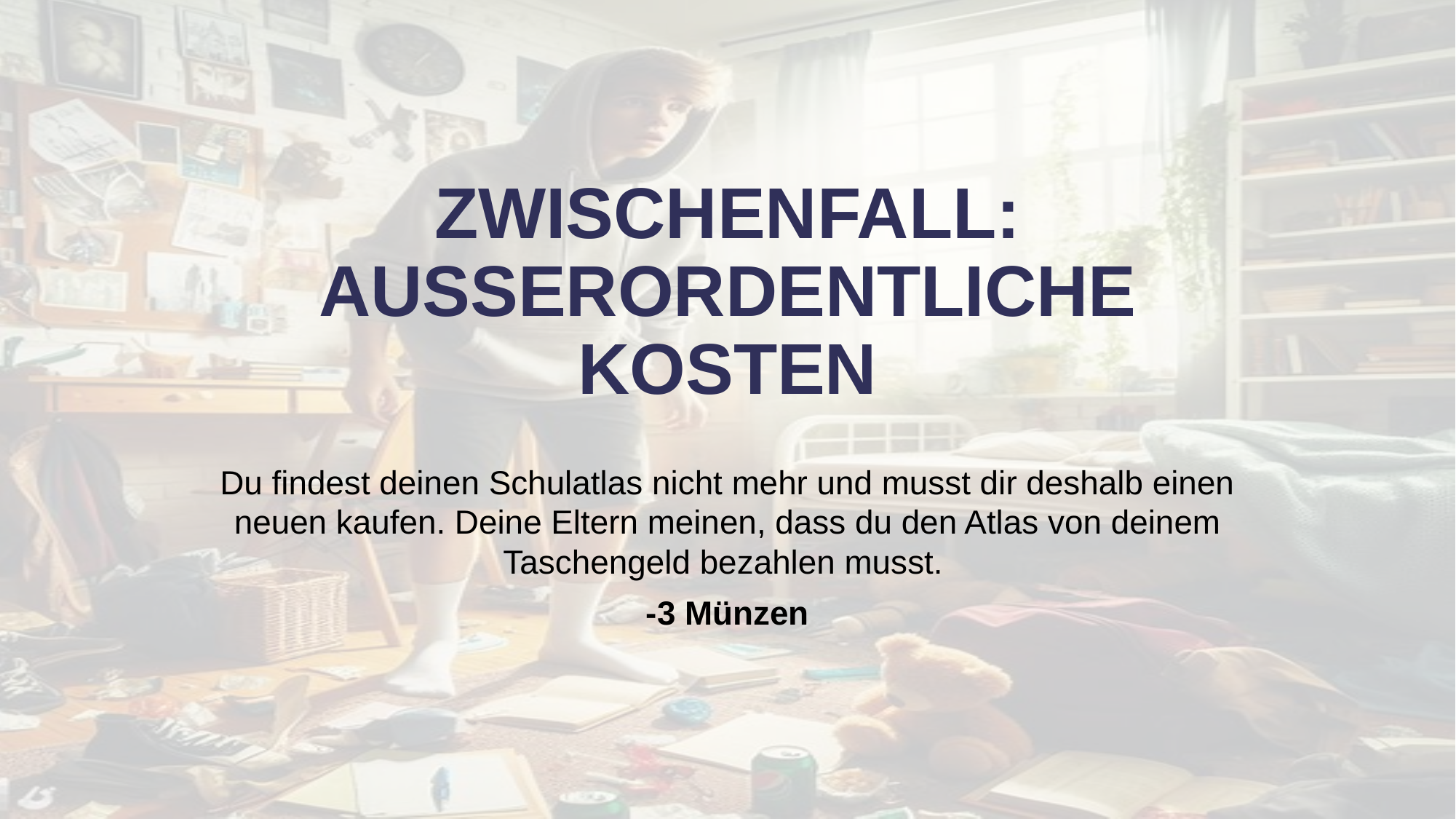

# Zwischenfall: Ausserordentliche Kosten
Du findest deinen Schulatlas nicht mehr und musst dir deshalb einen neuen kaufen. Deine Eltern meinen, dass du den Atlas von deinem Taschengeld bezahlen musst.
-3 Münzen